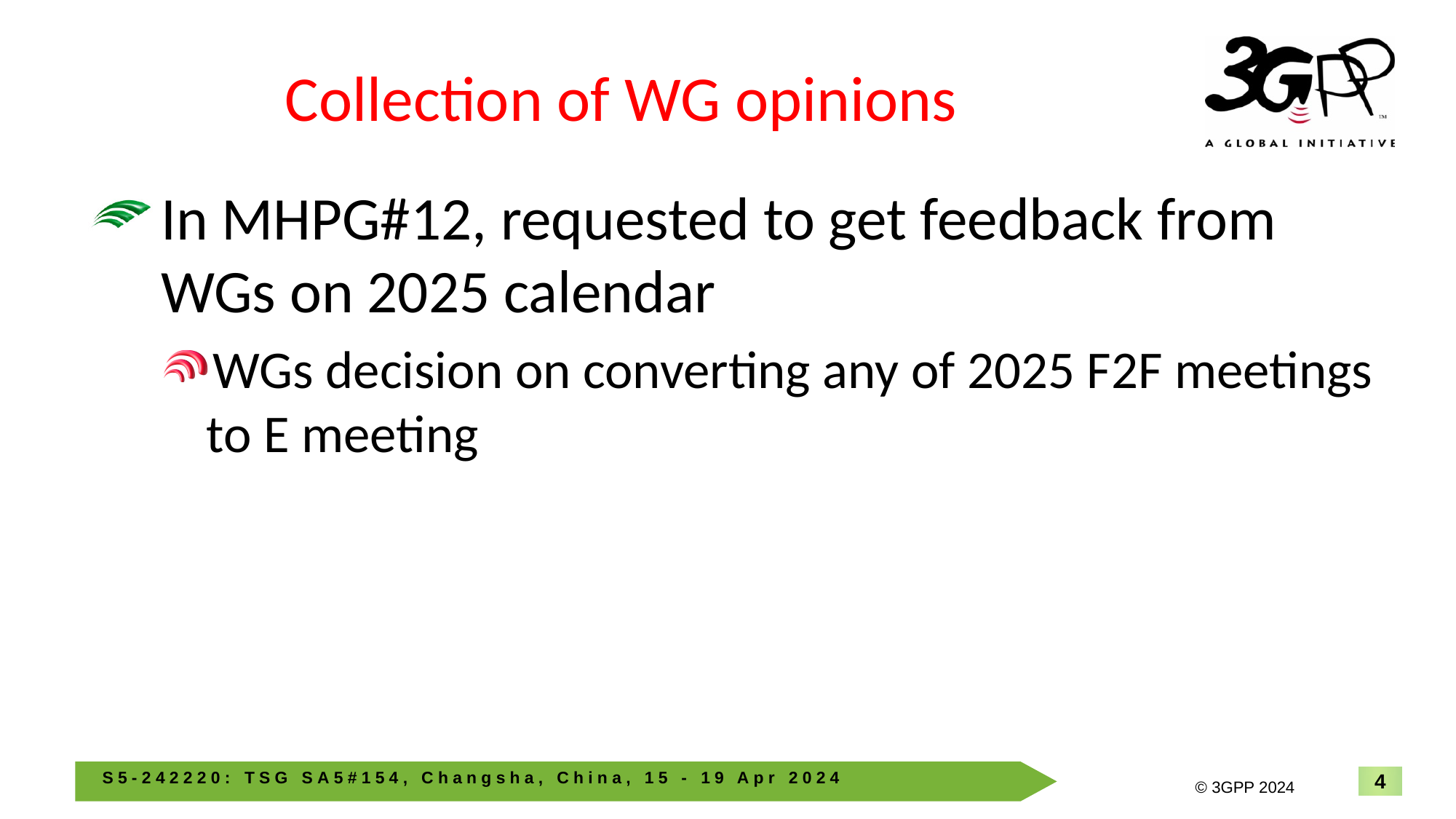

# Collection of WG opinions
In MHPG#12, requested to get feedback from WGs on 2025 calendar
WGs decision on converting any of 2025 F2F meetings to E meeting